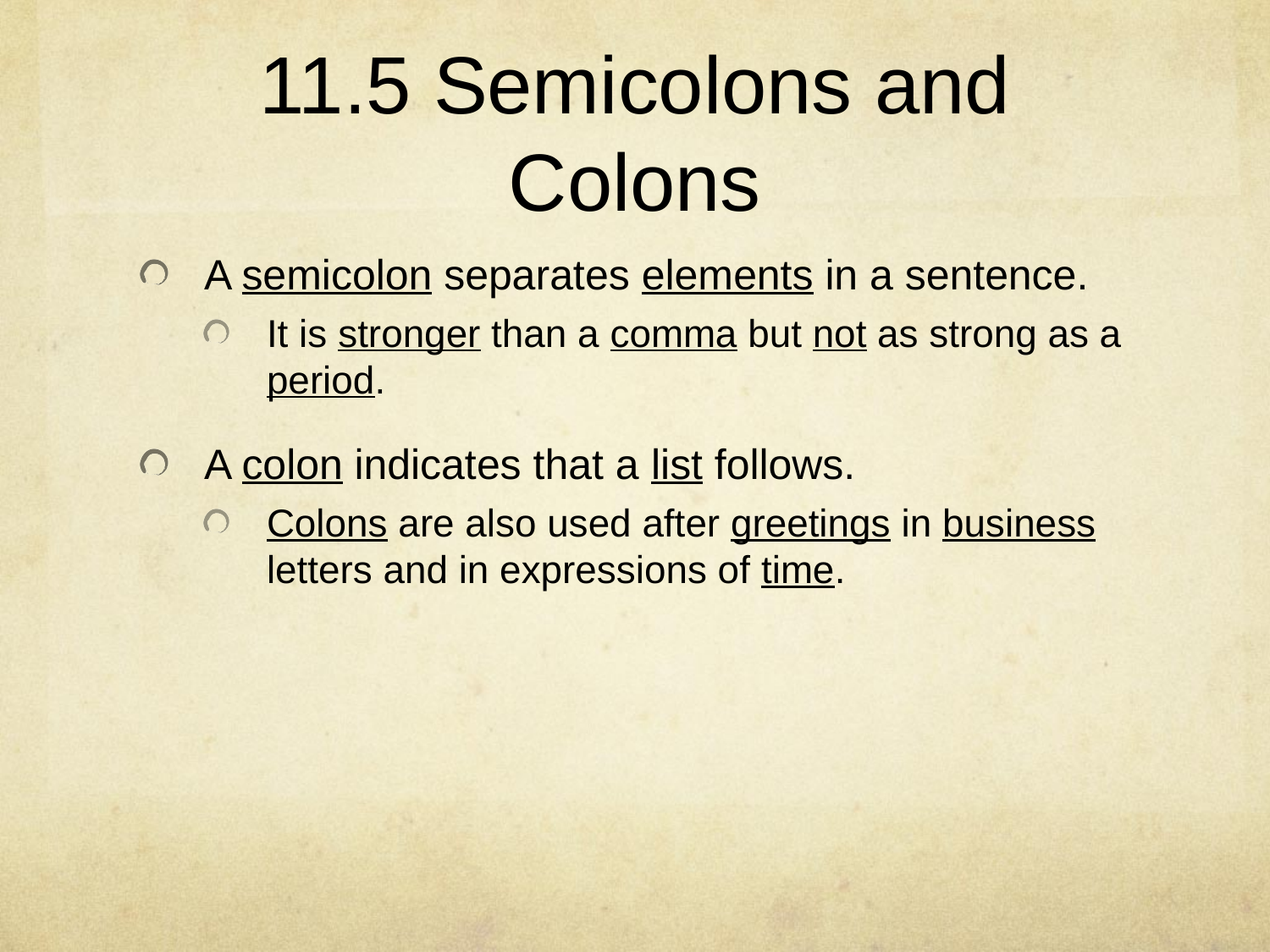

# 11.5 Semicolons and Colons
A semicolon separates elements in a sentence.
It is stronger than a comma but not as strong as a period.
A colon indicates that a list follows.
Colons are also used after greetings in business letters and in expressions of time.